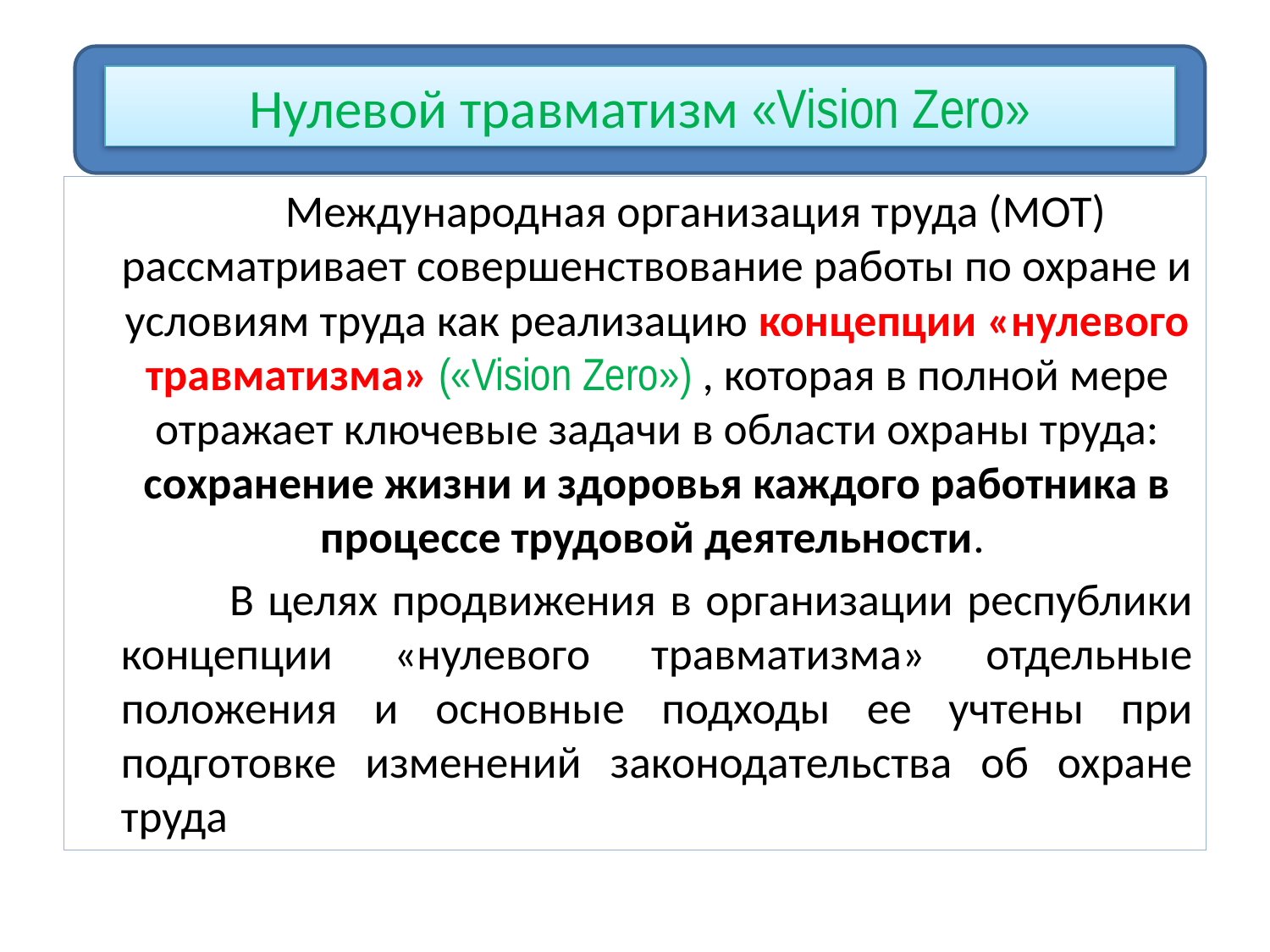

# Нулевой травматизм «Vision Zero»
            Международная организация труда (МОТ) рассматривает совершенствование работы по охране и условиям труда как реализацию концепции «нулевого травматизма» («Vision Zero») , которая в полной мере отражает ключевые задачи в области охраны труда: сохранение жизни и здоровья каждого работника в процессе трудовой деятельности.
           В целях продвижения в организации республики концепции «нулевого травматизма» отдельные положения и основные подходы ее учтены при подготовке изменений законодательства об охране труда